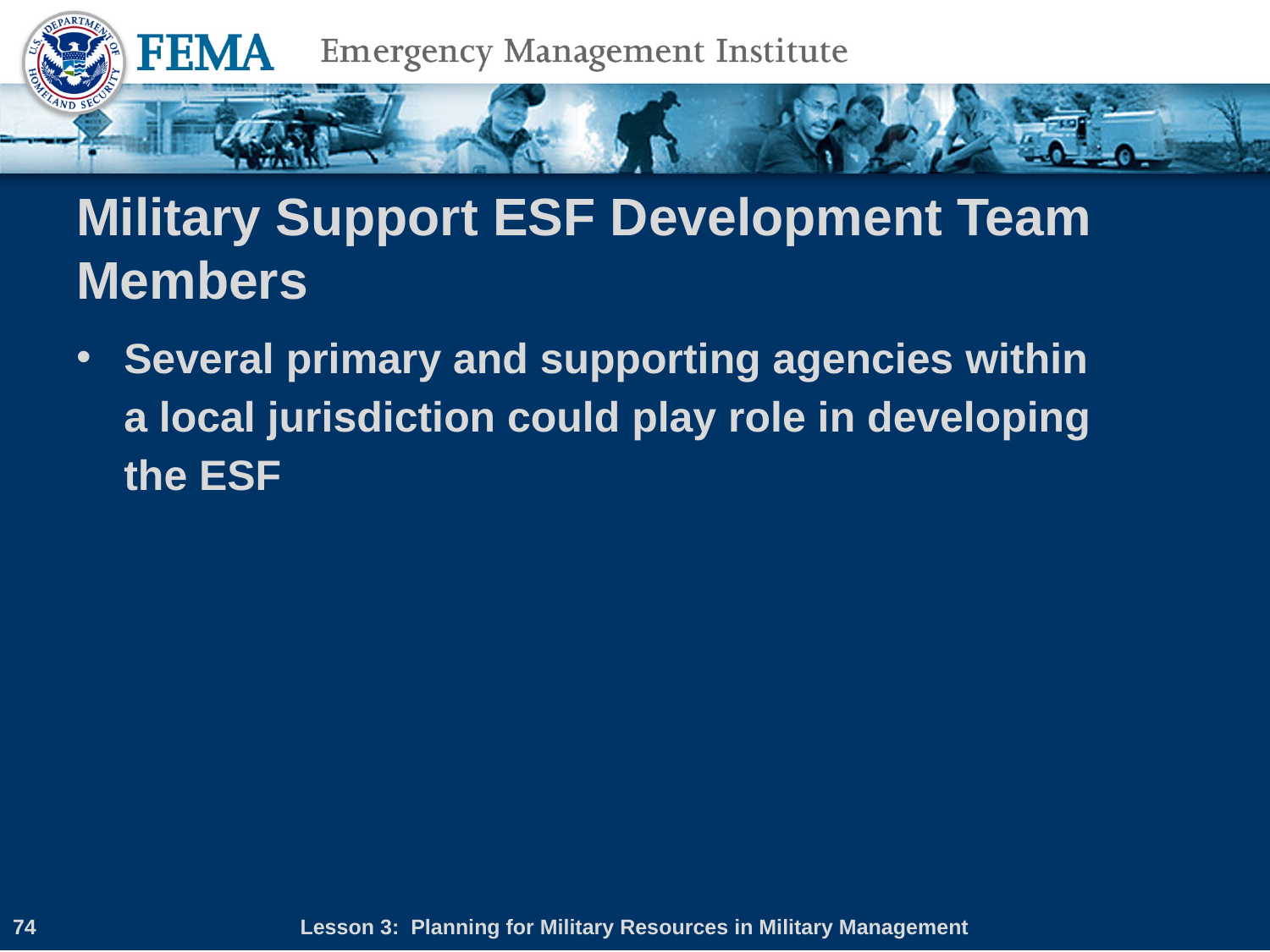

# Military Support ESF Development Team Members
Several primary and supporting agencies within
a local jurisdiction could play role in developing
the ESF
74
Lesson 3:  Planning for Military Resources in Military Management